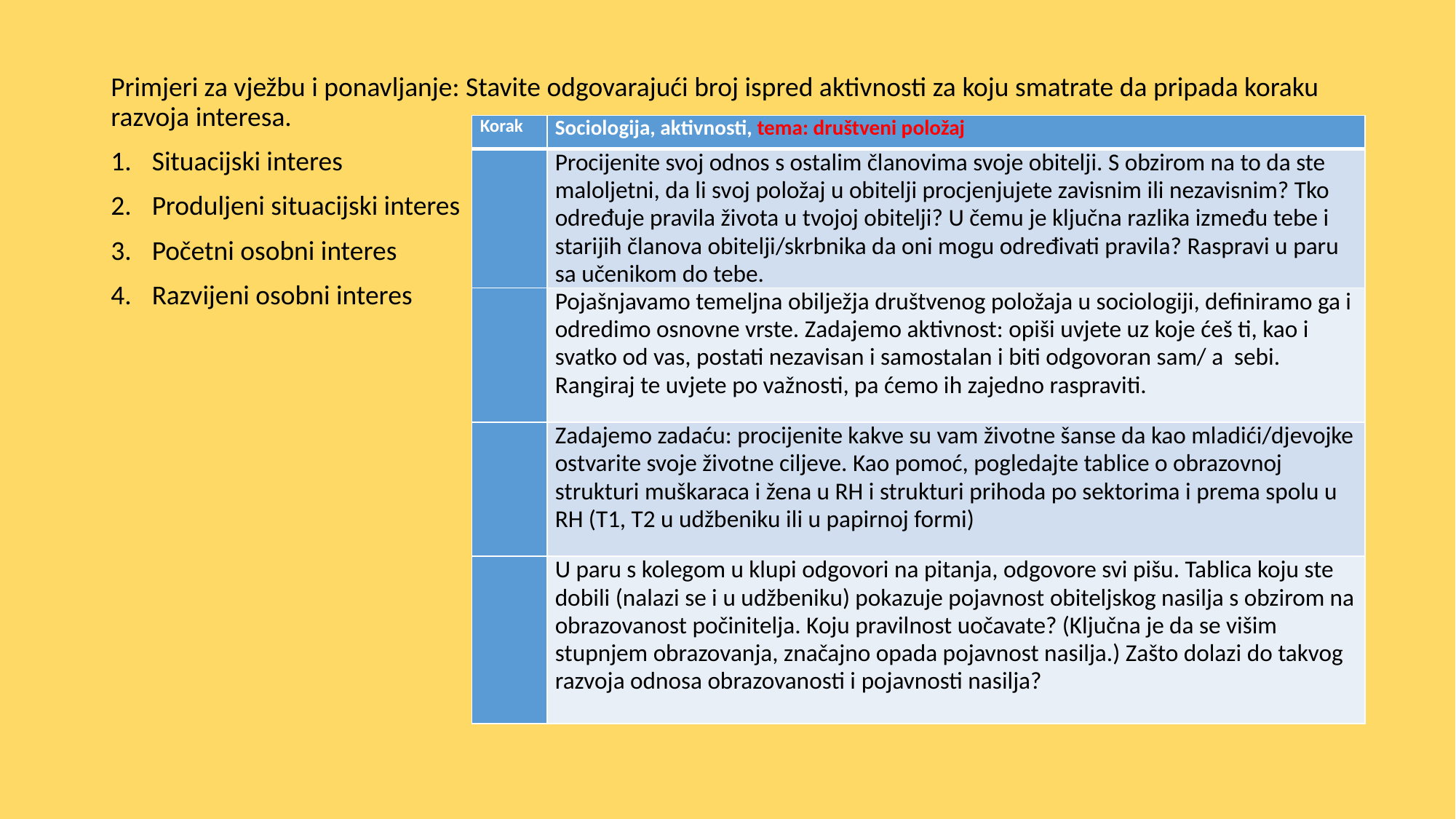

Primjeri za vježbu i ponavljanje: Stavite odgovarajući broj ispred aktivnosti za koju smatrate da pripada koraku razvoja interesa.
Situacijski interes
Produljeni situacijski interes
Početni osobni interes
Razvijeni osobni interes

| Korak | Sociologija, aktivnosti, tema: društveni položaj |
| --- | --- |
|  | Procijenite svoj odnos s ostalim članovima svoje obitelji. S obzirom na to da ste maloljetni, da li svoj položaj u obitelji procjenjujete zavisnim ili nezavisnim? Tko određuje pravila života u tvojoj obitelji? U čemu je ključna razlika između tebe i starijih članova obitelji/skrbnika da oni mogu određivati pravila? Raspravi u paru sa učenikom do tebe. |
|  | Pojašnjavamo temeljna obilježja društvenog položaja u sociologiji, definiramo ga i odredimo osnovne vrste. Zadajemo aktivnost: opiši uvjete uz koje ćeš ti, kao i svatko od vas, postati nezavisan i samostalan i biti odgovoran sam/ a sebi. Rangiraj te uvjete po važnosti, pa ćemo ih zajedno raspraviti. |
|  | Zadajemo zadaću: procijenite kakve su vam životne šanse da kao mladići/djevojke ostvarite svoje životne ciljeve. Kao pomoć, pogledajte tablice o obrazovnoj strukturi muškaraca i žena u RH i strukturi prihoda po sektorima i prema spolu u RH (T1, T2 u udžbeniku ili u papirnoj formi) |
|  | U paru s kolegom u klupi odgovori na pitanja, odgovore svi pišu. Tablica koju ste dobili (nalazi se i u udžbeniku) pokazuje pojavnost obiteljskog nasilja s obzirom na obrazovanost počinitelja. Koju pravilnost uočavate? (Ključna je da se višim stupnjem obrazovanja, značajno opada pojavnost nasilja.) Zašto dolazi do takvog razvoja odnosa obrazovanosti i pojavnosti nasilja? |